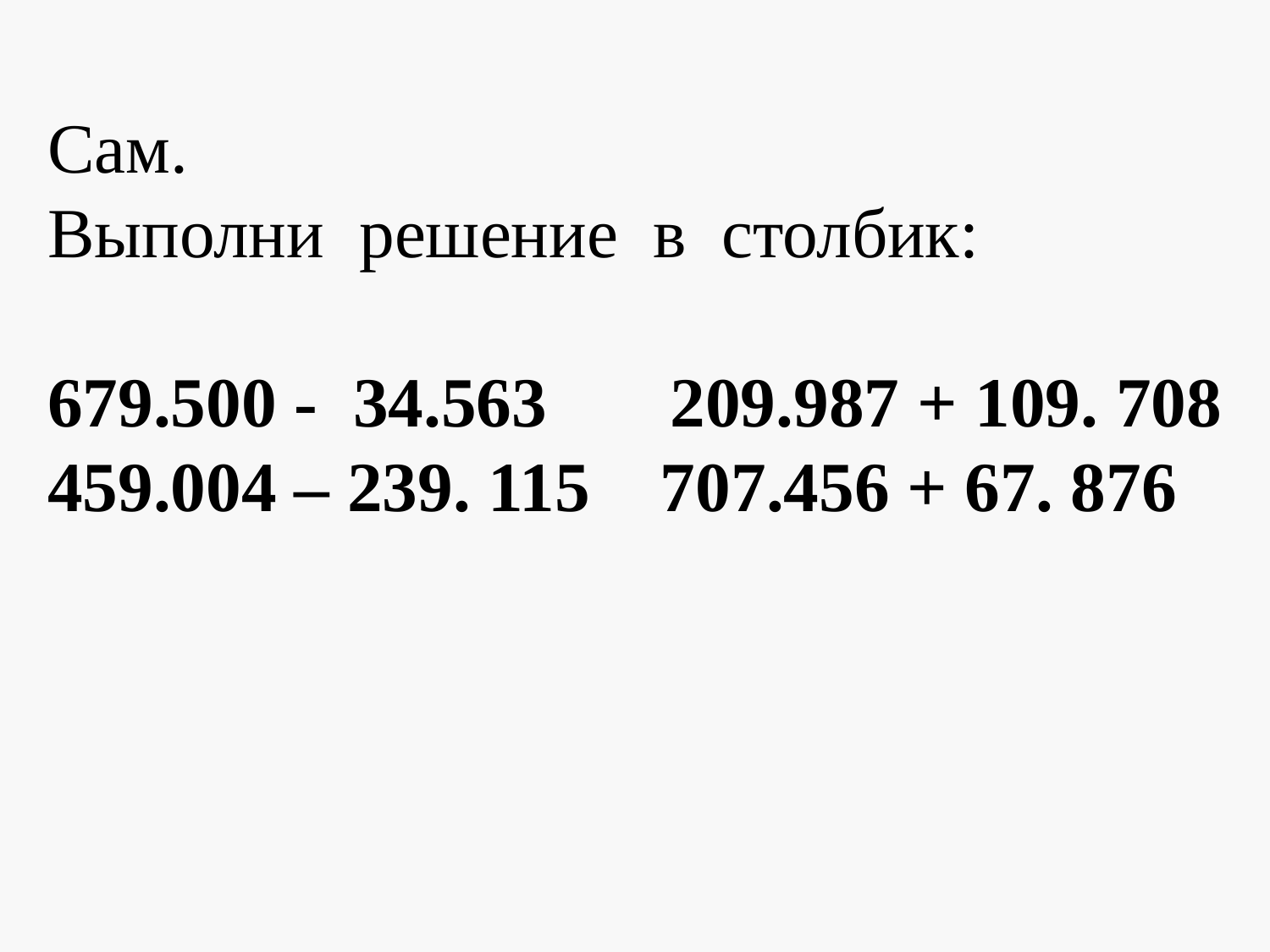

Сам.
Выполни  решение  в  столбик:

679.500 -  34.563       209.987 + 109. 708
459.004 – 239. 115    707.456 + 67. 876